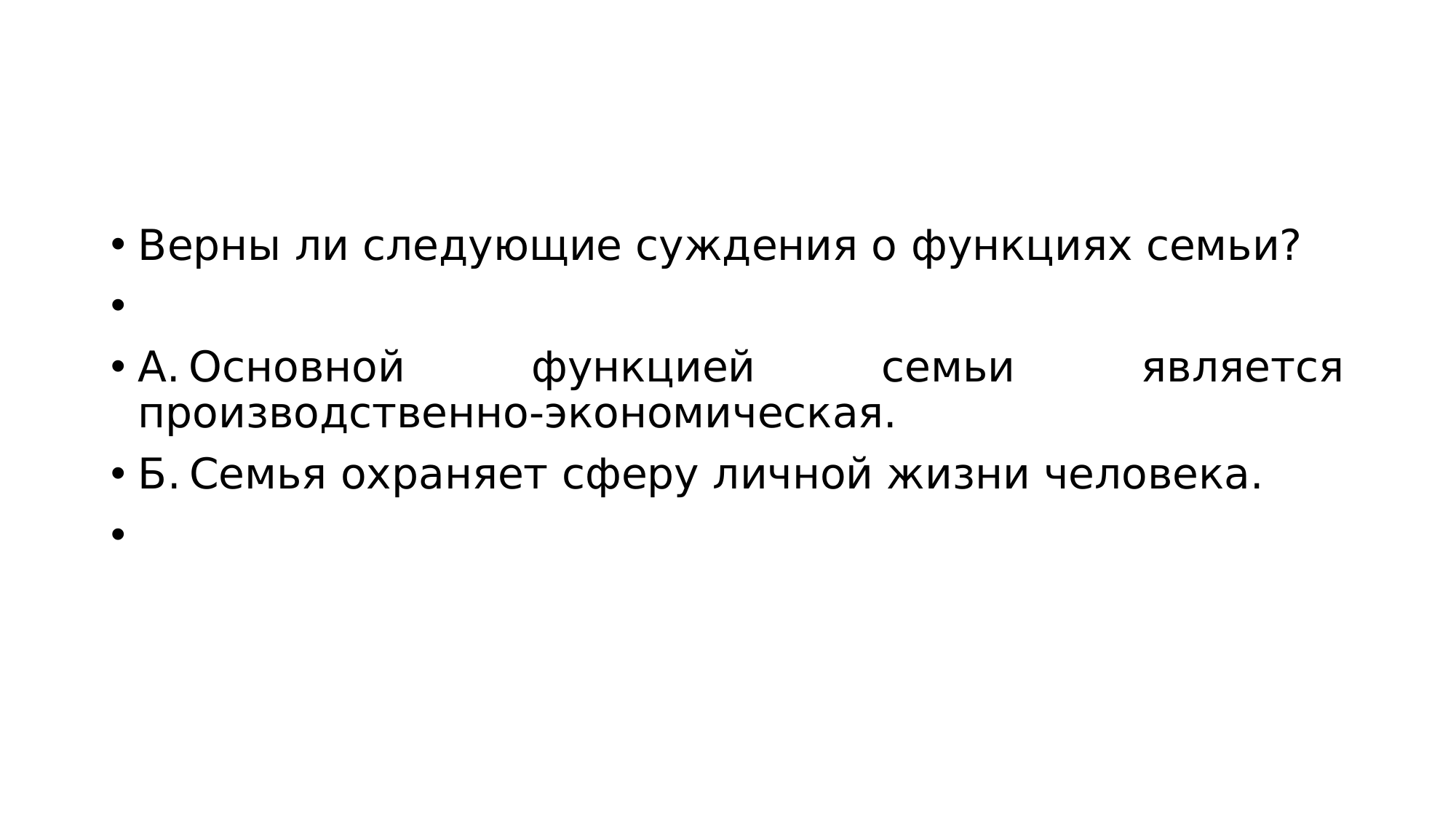

#
Верны ли следующие суждения о функциях семьи?

А. Основной функцией семьи является производственно-экономическая.
Б. Семья охраняет сферу личной жизни человека.